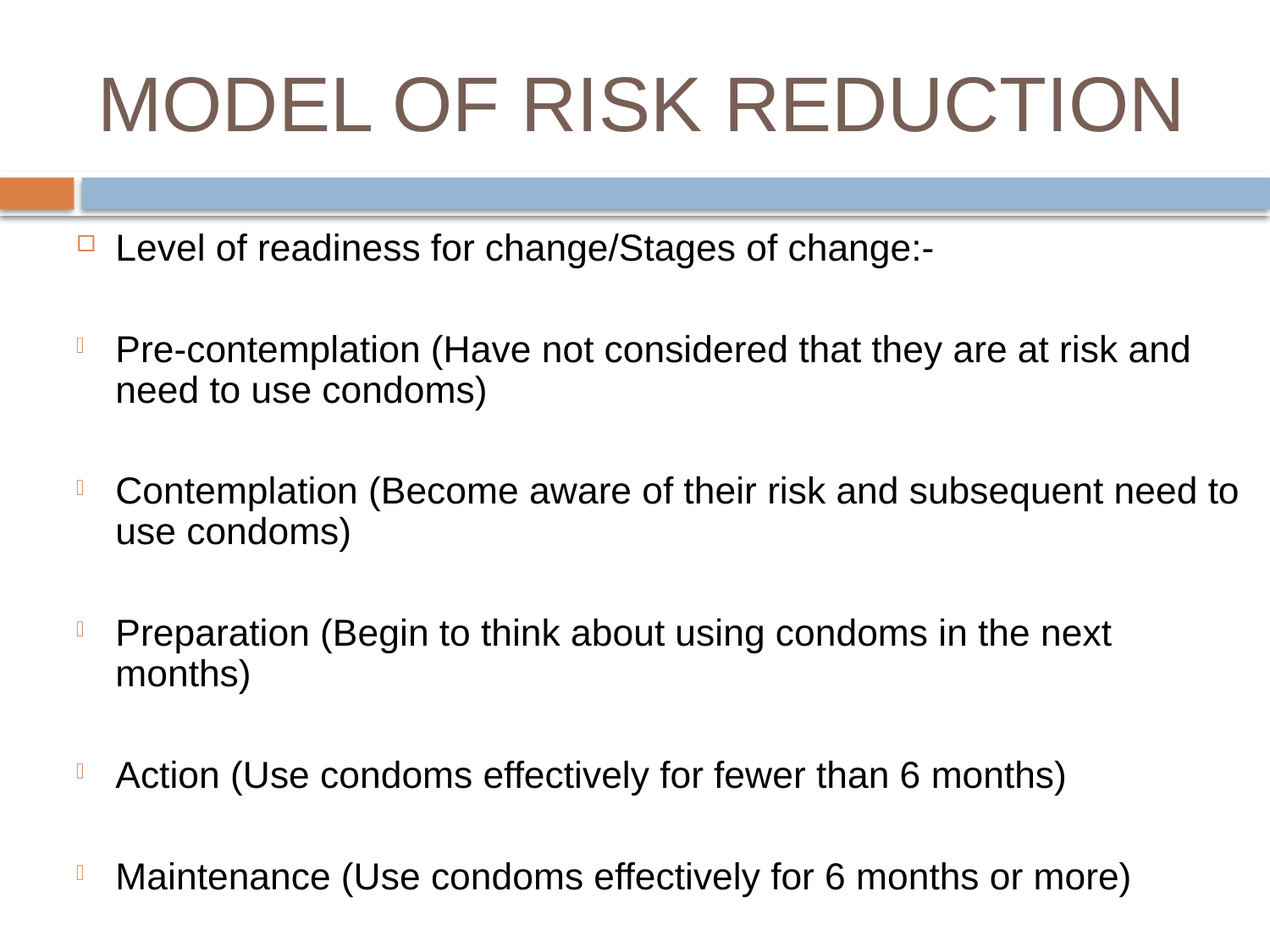

# MODEL OF RISK REDUCTION
Level of readiness for change/Stages of change:-

Pre-contemplation (Have not considered that they are at risk and need to use condoms)

Contemplation (Become aware of their risk and subsequent need to use condoms)

Preparation (Begin to think about using condoms in the next months)

Action (Use condoms effectively for fewer than 6 months)

Maintenance (Use condoms effectively for 6 months or more)